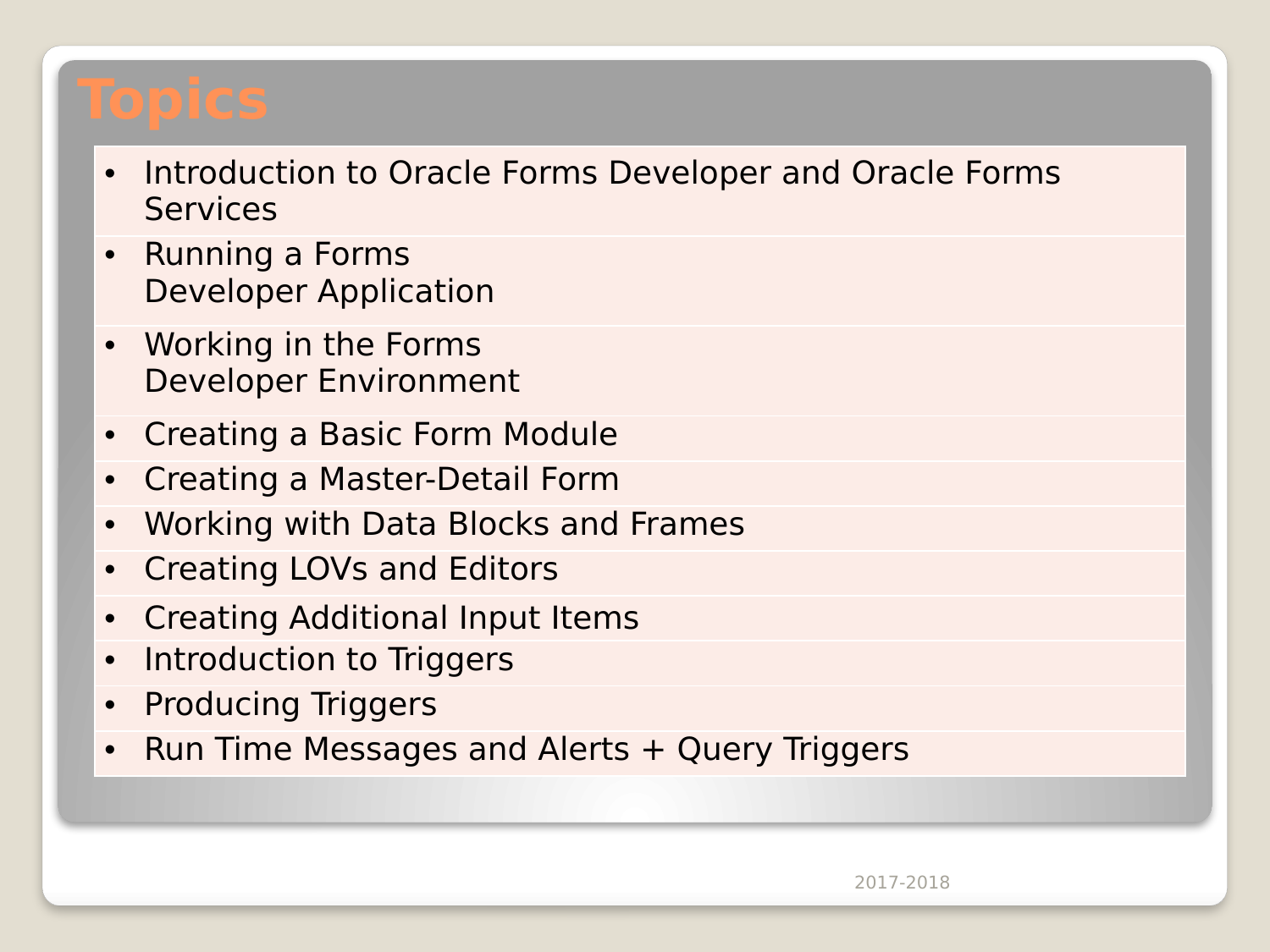

# Topics
| Introduction to Oracle Forms Developer and Oracle Forms Services |
| --- |
| Running a Forms Developer Application |
| Working in the Forms Developer Environment |
| Creating a Basic Form Module |
| Creating a Master-Detail Form |
| Working with Data Blocks and Frames |
| Creating LOVs and Editors |
| Creating Additional Input Items |
| Introduction to Triggers |
| Producing Triggers |
| Run Time Messages and Alerts + Query Triggers |
2017-2018